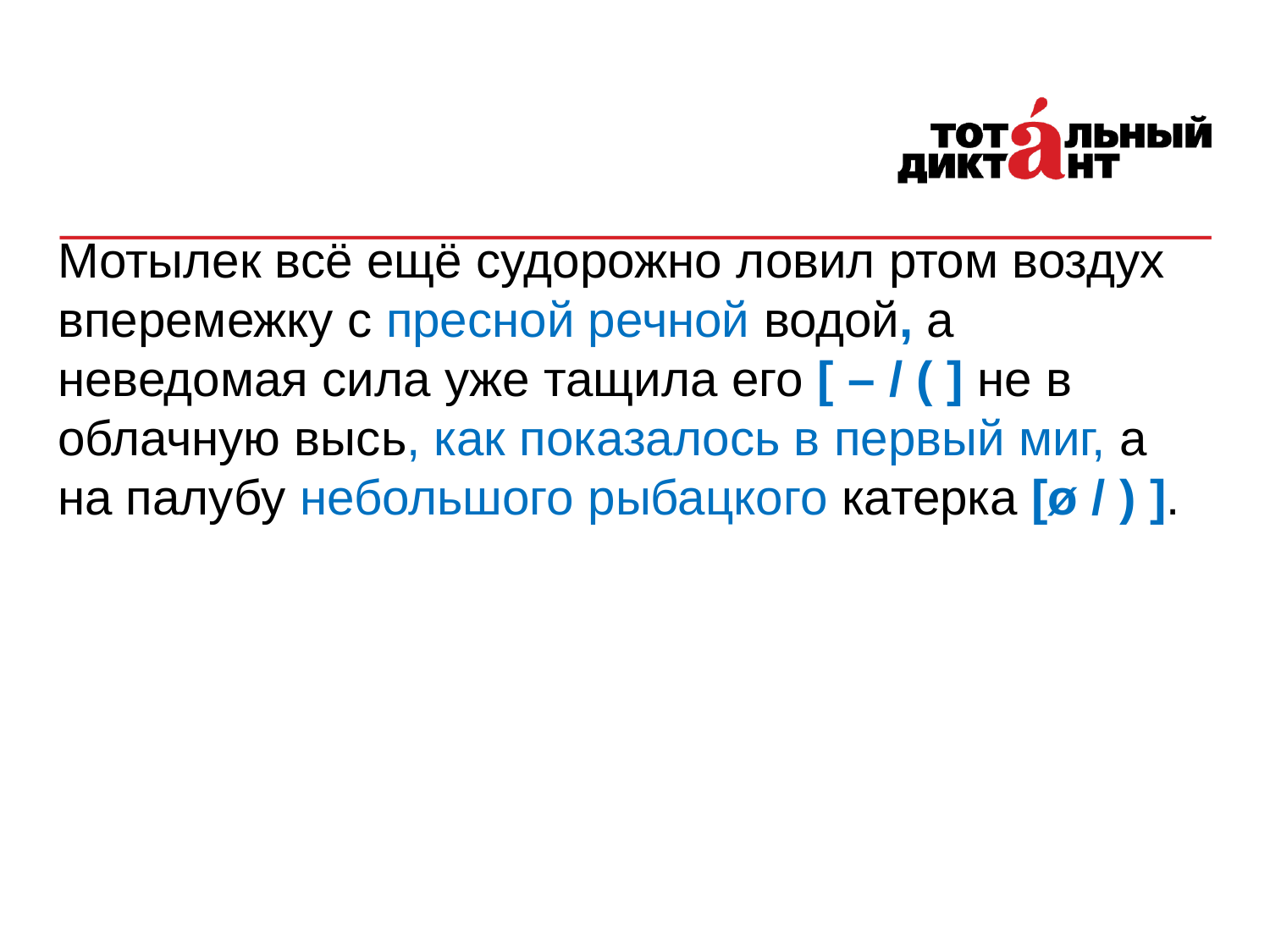

Мотылек всё ещё судорожно ловил ртом воздух вперемежку с пресной речной водой, а неведомая сила уже тащила его [ – / ( ] не в облачную высь, как показалось в первый миг, а на палубу небольшого рыбацкого катерка [ø / ) ].